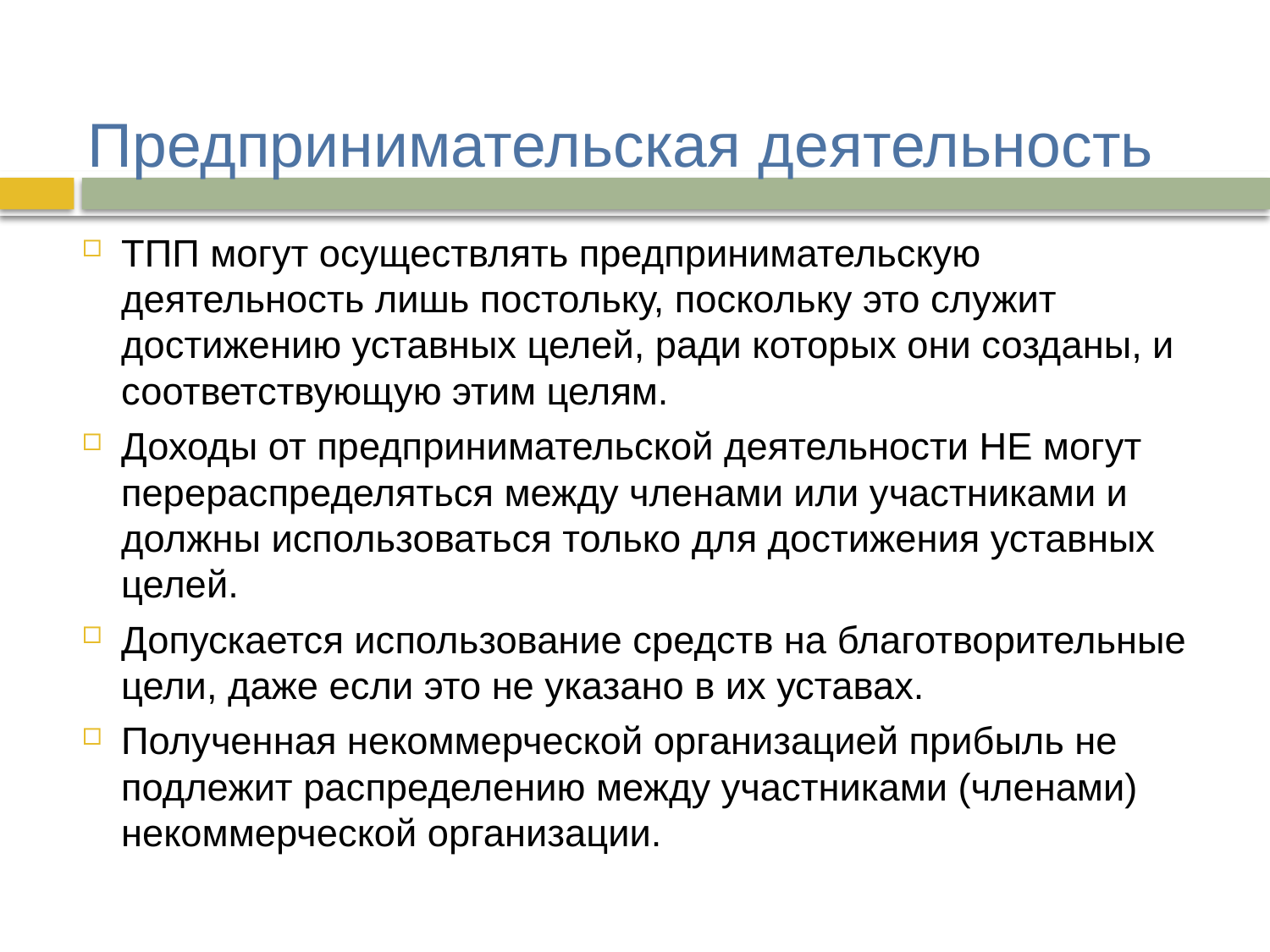

# Предпринимательская деятельность
ТПП могут осуществлять предпринимательскую деятельность лишь постольку, поскольку это служит достижению уставных целей, ради которых они созданы, и соответствующую этим целям.
Доходы от предпринимательской деятельности НЕ могут перераспределяться между членами или участниками и должны использоваться только для достижения уставных целей.
Допускается использование средств на благотворительные цели, даже если это не указано в их уставах.
Полученная некоммерческой организацией прибыль не подлежит распределению между участниками (членами) некоммерческой организации.